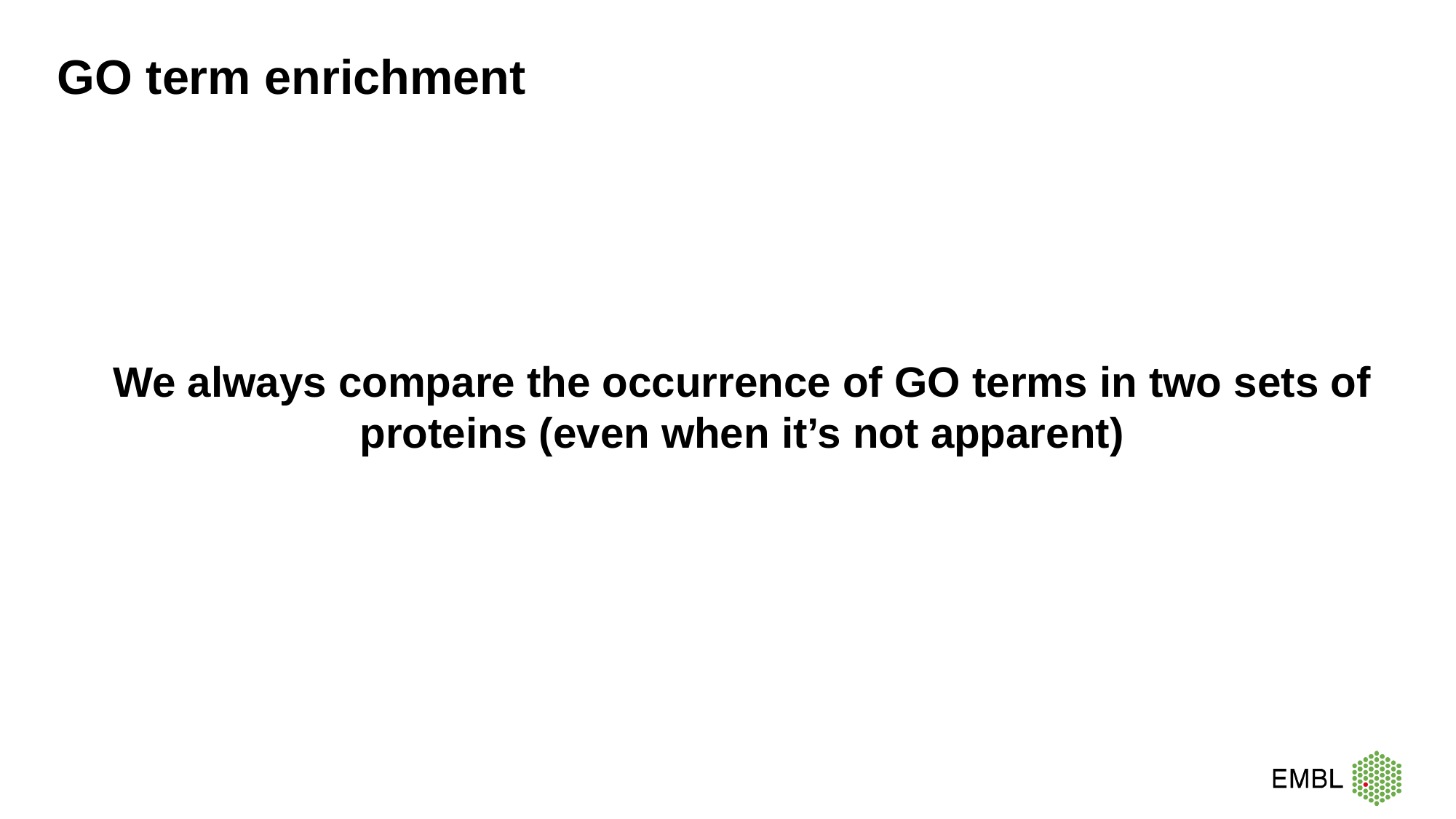

# GO term enrichment

We always compare the occurrence of GO terms in two sets of proteins (even when it’s not apparent)